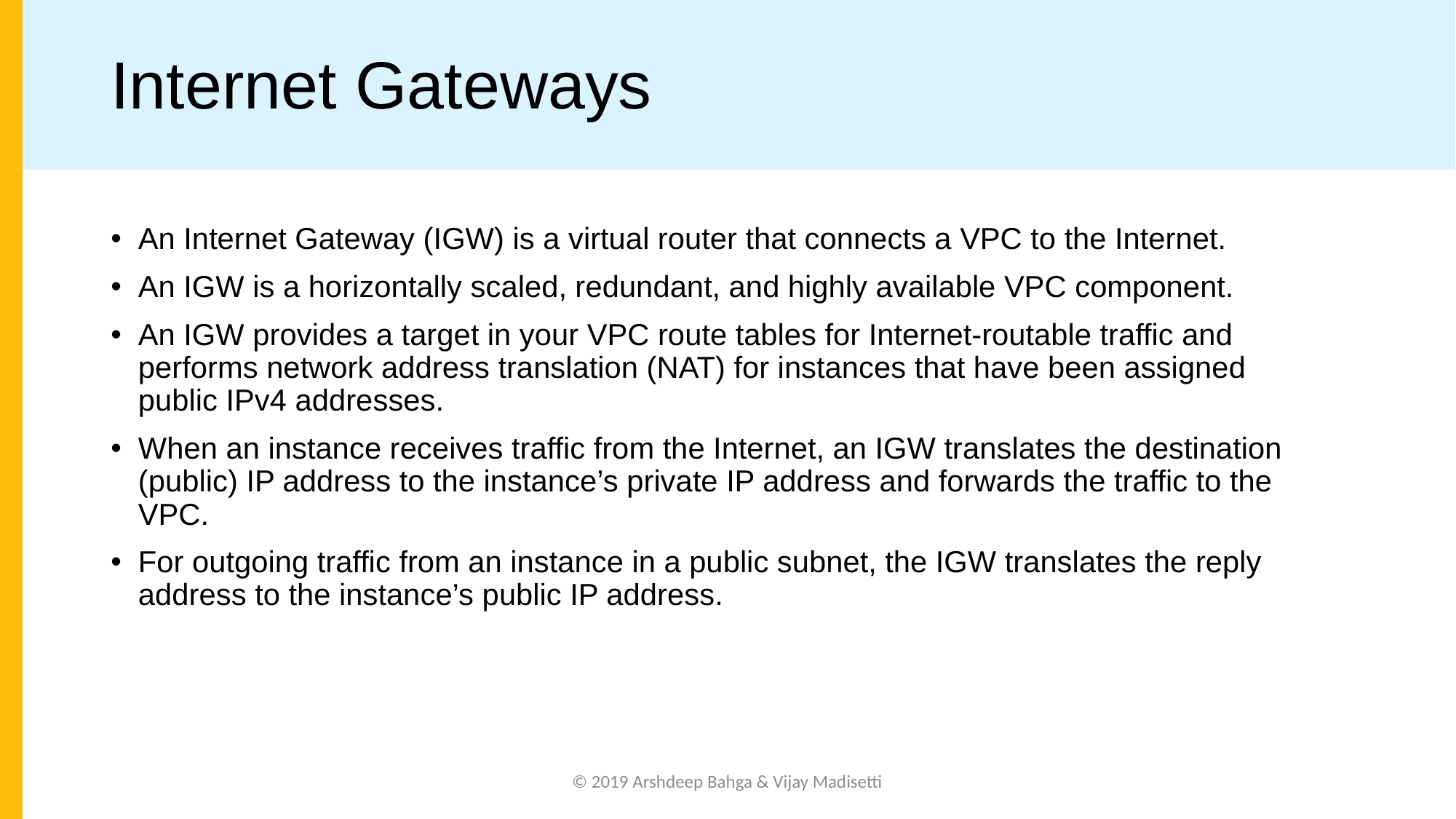

# Internet Gateways
An Internet Gateway (IGW) is a virtual router that connects a VPC to the Internet.
An IGW is a horizontally scaled, redundant, and highly available VPC component.
An IGW provides a target in your VPC route tables for Internet-routable traffic and performs network address translation (NAT) for instances that have been assigned public IPv4 addresses.
When an instance receives traffic from the Internet, an IGW translates the destination (public) IP address to the instance’s private IP address and forwards the traffic to the VPC.
For outgoing traffic from an instance in a public subnet, the IGW translates the reply address to the instance’s public IP address.
© 2019 Arshdeep Bahga & Vijay Madisetti